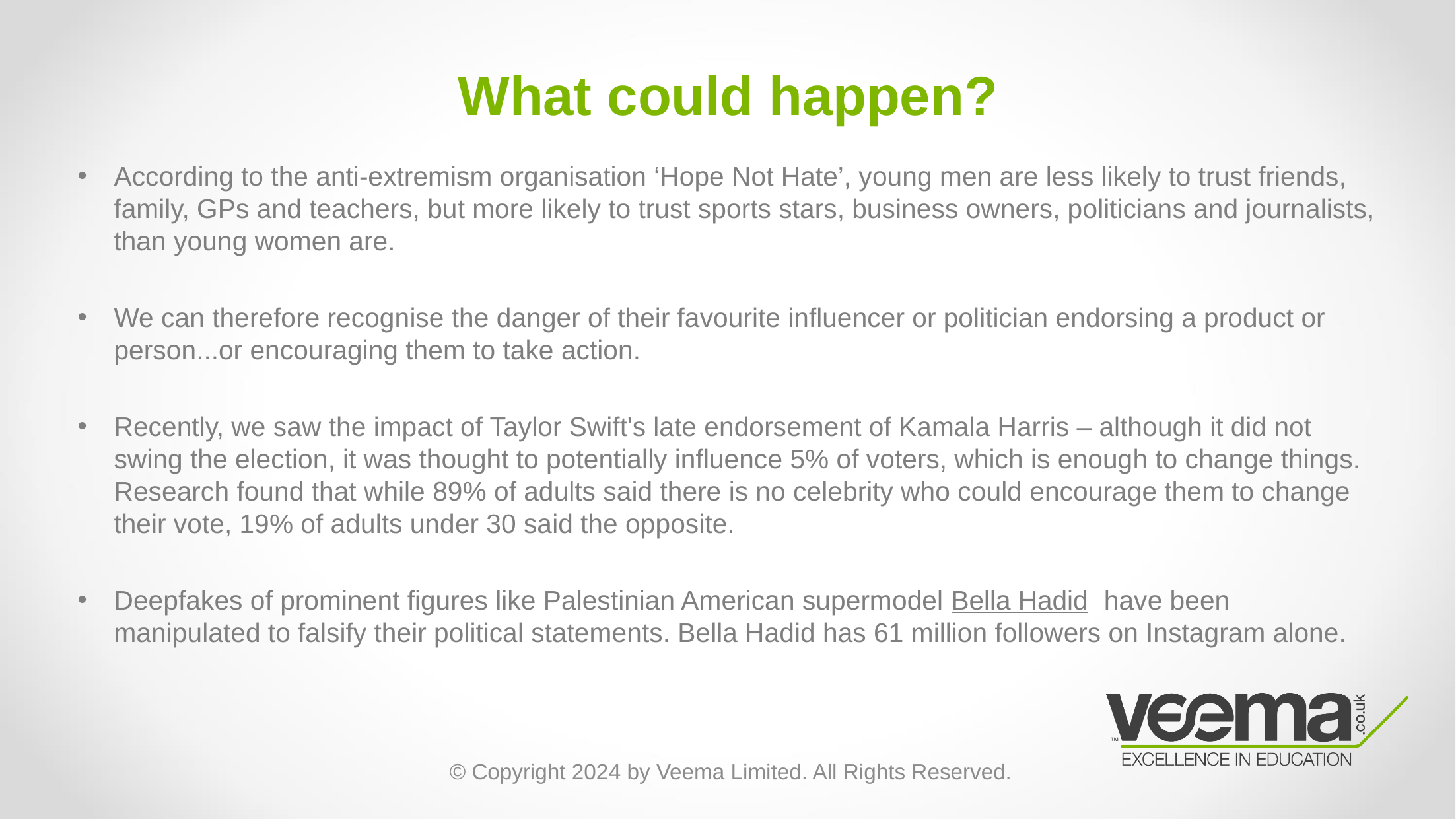

# What could happen?
According to the anti-extremism organisation ‘Hope Not Hate’, young men are less likely to trust friends, family, GPs and teachers, but more likely to trust sports stars, business owners, politicians and journalists, than young women are.

We can therefore recognise the danger of their favourite influencer or politician endorsing a product or person...or encouraging them to take action.

Recently, we saw the impact of Taylor Swift's late endorsement of Kamala Harris – although it did not swing the election, it was thought to potentially influence 5% of voters, which is enough to change things. Research found that while 89% of adults said there is no celebrity who could encourage them to change their vote, 19% of adults under 30 said the opposite.

Deepfakes of prominent figures like Palestinian American supermodel Bella Hadid  have been manipulated to falsify their political statements. Bella Hadid has 61 million followers on Instagram alone.